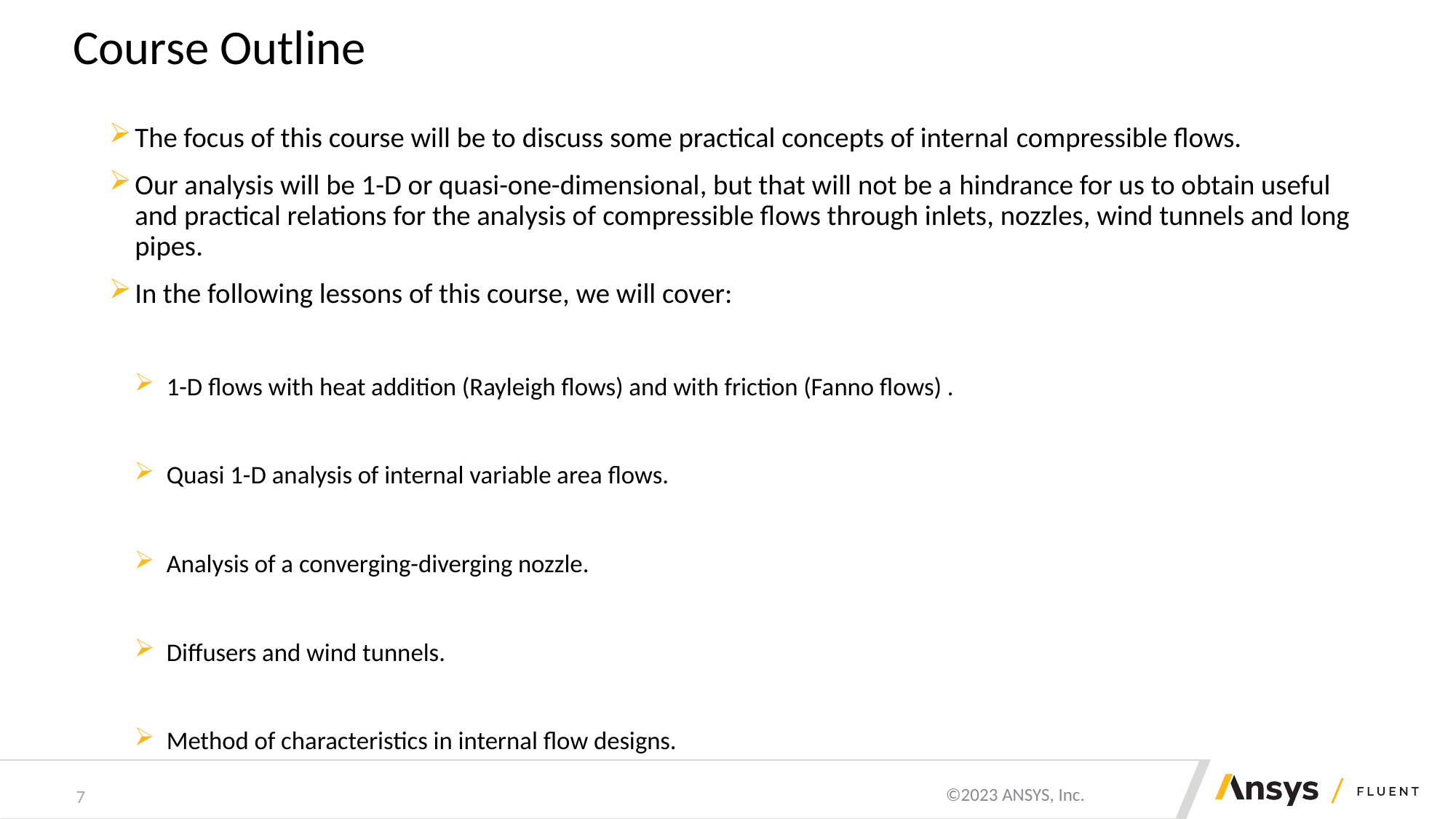

# Course Outline
The focus of this course will be to discuss some practical concepts of internal compressible flows.
Our analysis will be 1-D or quasi-one-dimensional, but that will not be a hindrance for us to obtain useful and practical relations for the analysis of compressible flows through inlets, nozzles, wind tunnels and long pipes.
In the following lessons of this course, we will cover:

1-D flows with heat addition (Rayleigh flows) and with friction (Fanno flows) .

Quasi 1-D analysis of internal variable area flows.

Analysis of a converging-diverging nozzle.

Diffusers and wind tunnels.

Method of characteristics in internal flow designs.
7